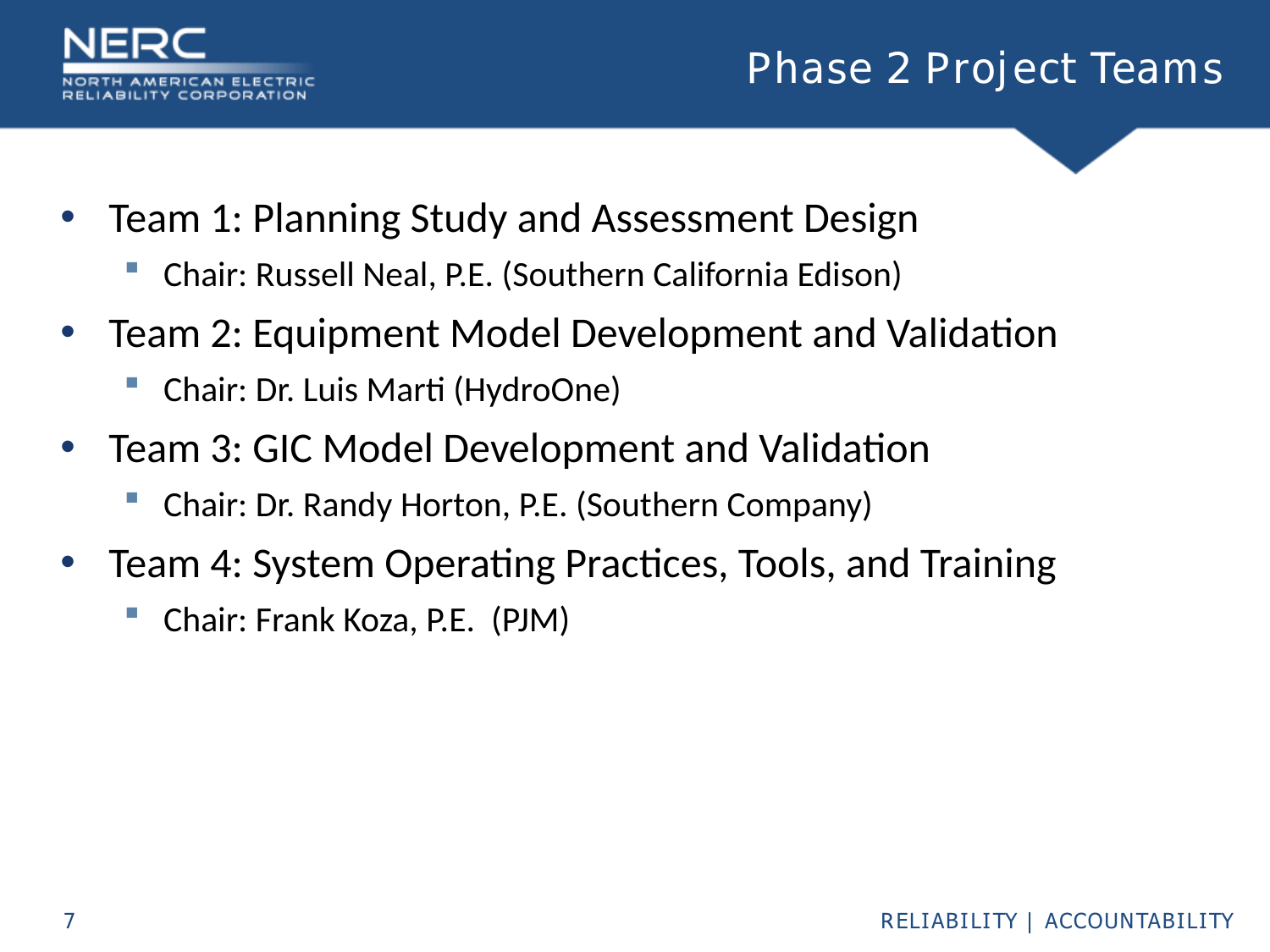

# Phase 2 Project Teams
Team 1: Planning Study and Assessment Design
Chair: Russell Neal, P.E. (Southern California Edison)
Team 2: Equipment Model Development and Validation
Chair: Dr. Luis Marti (HydroOne)
Team 3: GIC Model Development and Validation
Chair: Dr. Randy Horton, P.E. (Southern Company)
Team 4: System Operating Practices, Tools, and Training
Chair: Frank Koza, P.E.  (PJM)